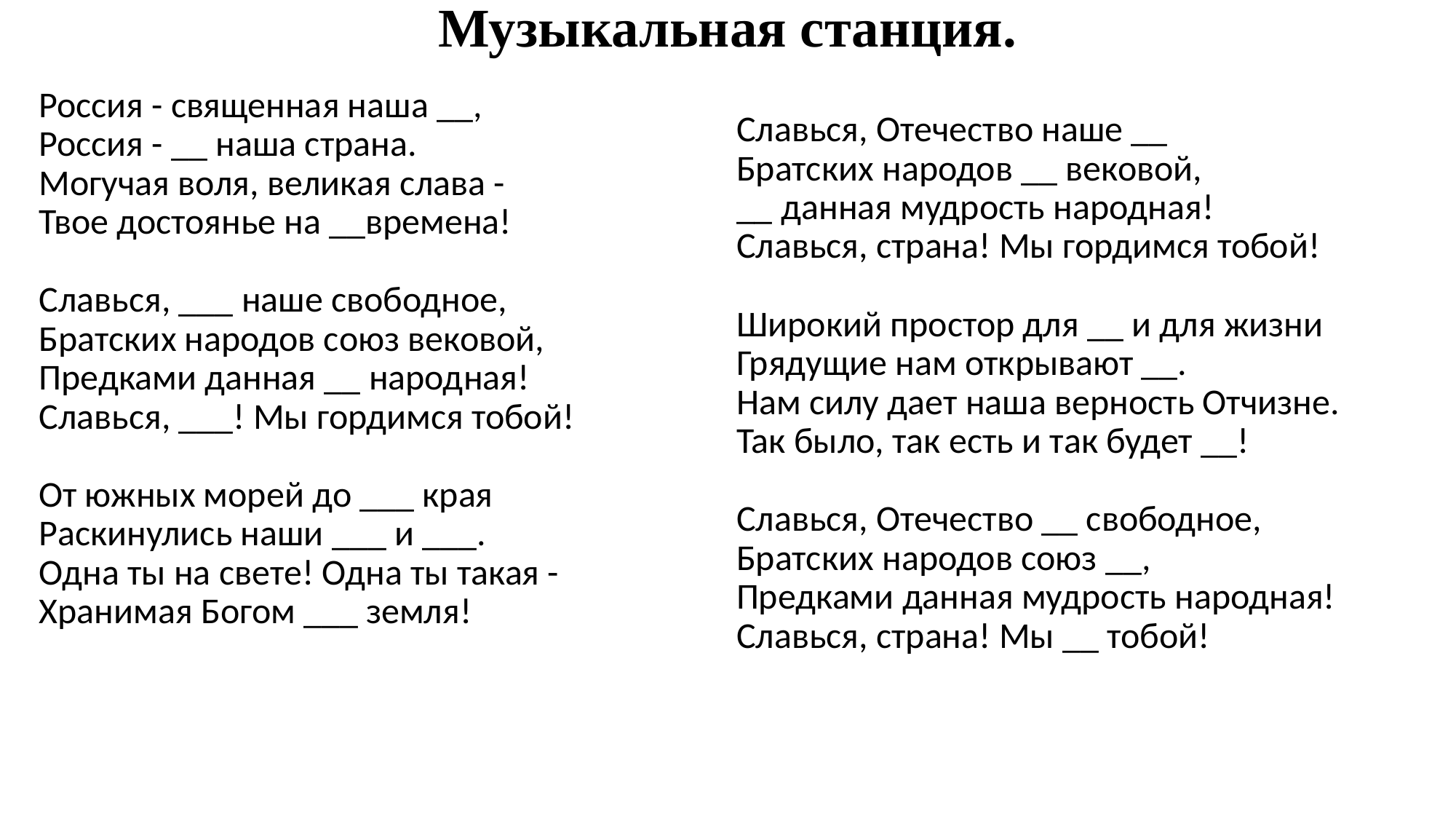

# Музыкальная станция.
| Россия - священная наша \_\_, Россия - \_\_ наша страна. Могучая воля, великая слава - Твое достоянье на \_\_времена! Славься, \_\_\_ наше свободное, Братских народов союз вековой, Предками данная \_\_ народная! Славься, \_\_\_! Мы гордимся тобой! От южных морей до \_\_\_ края Раскинулись наши \_\_\_ и \_\_\_. Одна ты на свете! Одна ты такая - Хранимая Богом \_\_\_ земля! | Славься, Отечество наше \_\_ Братских народов \_\_ вековой, \_\_ данная мудрость народная! Славься, страна! Мы гордимся тобой! Широкий простор для \_\_ и для жизни Грядущие нам открывают \_\_. Нам силу дает наша верность Отчизне. Так было, так есть и так будет \_\_! Славься, Отечество \_\_ свободное, Братских народов союз \_\_, Предками данная мудрость народная! Славься, страна! Мы \_\_ тобой! |
| --- | --- |